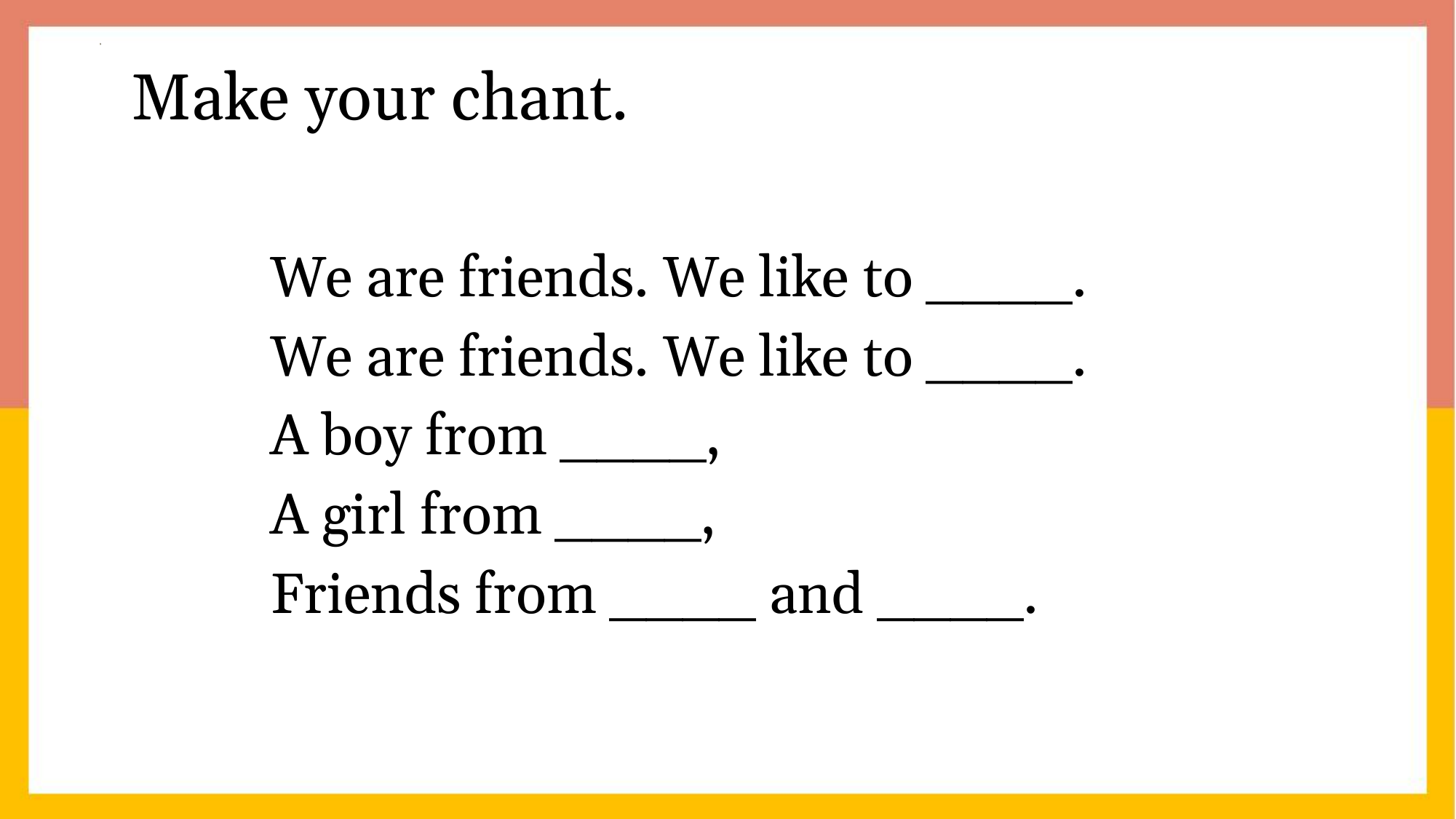

Make your chant.
We are friends. We like to ____.
We are friends. We like to ____.
A boy from ____,
A girl from ____,
Friends from ____ and ____.